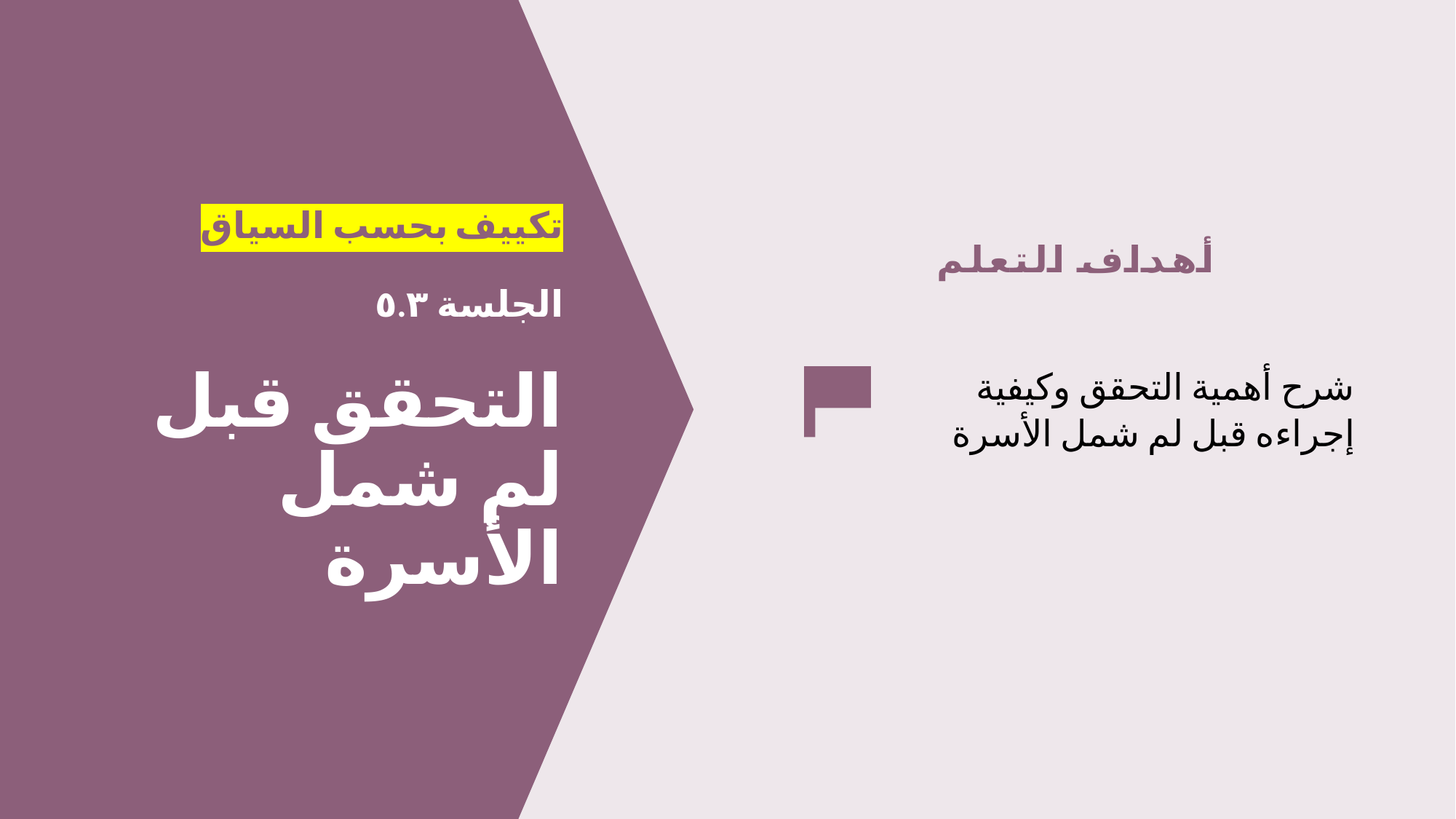

أهداف التعلم
شرح أهمية التحقق وكيفية إجراءه قبل لم شمل الأسرة

# تكييف بحسب السياق الجلسة ٥.٣ التحقق قبل لم شمل الأسرة